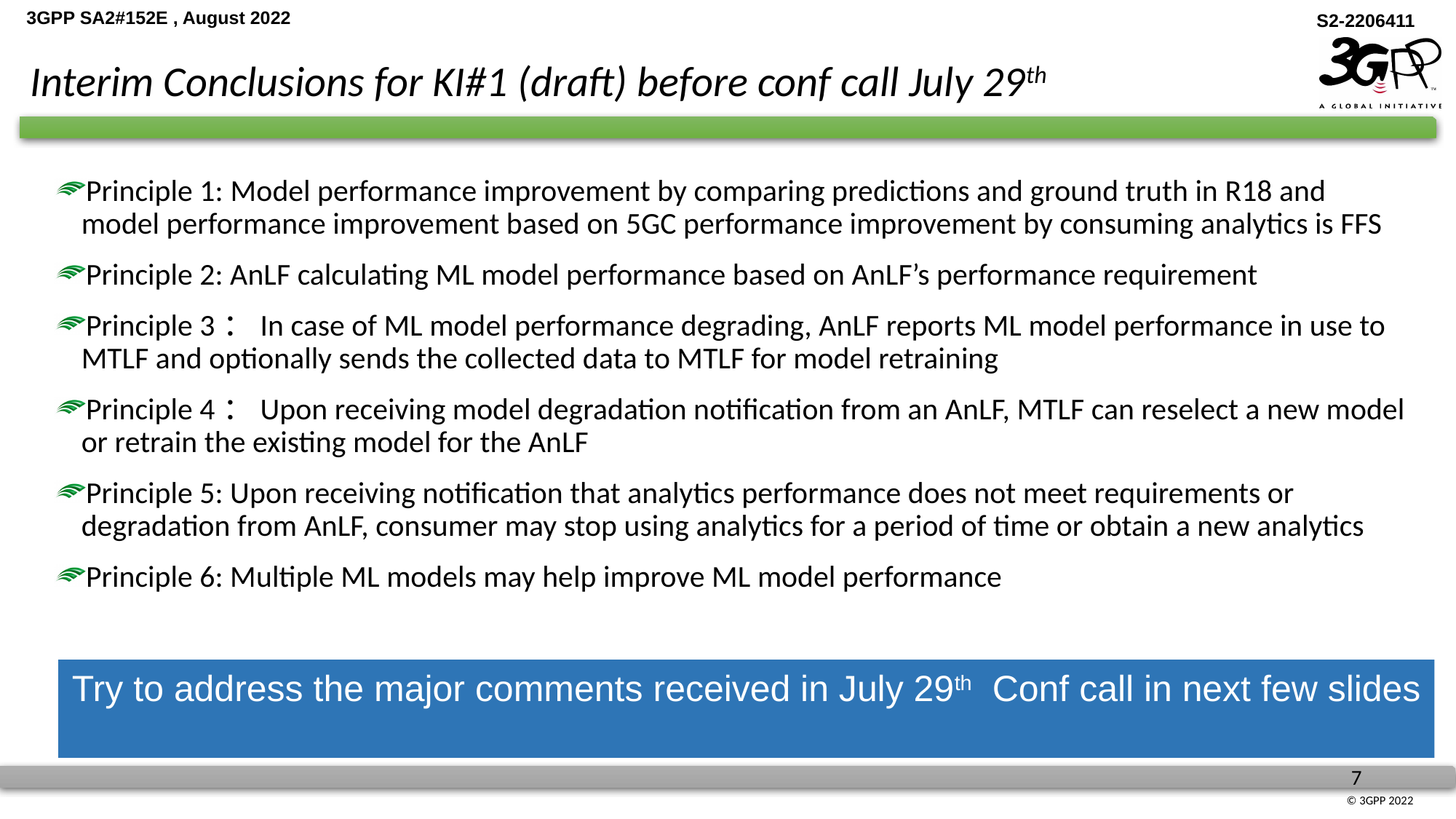

# Interim Conclusions for KI#1 (draft) before conf call July 29th
Principle 1: Model performance improvement by comparing predictions and ground truth in R18 and model performance improvement based on 5GC performance improvement by consuming analytics is FFS
Principle 2: AnLF calculating ML model performance based on AnLF’s performance requirement
Principle 3：In case of ML model performance degrading, AnLF reports ML model performance in use to MTLF and optionally sends the collected data to MTLF for model retraining
Principle 4：Upon receiving model degradation notification from an AnLF, MTLF can reselect a new model or retrain the existing model for the AnLF
Principle 5: Upon receiving notification that analytics performance does not meet requirements or degradation from AnLF, consumer may stop using analytics for a period of time or obtain a new analytics
Principle 6: Multiple ML models may help improve ML model performance

Try to address the major comments received in July 29th  Conf call in next few slides